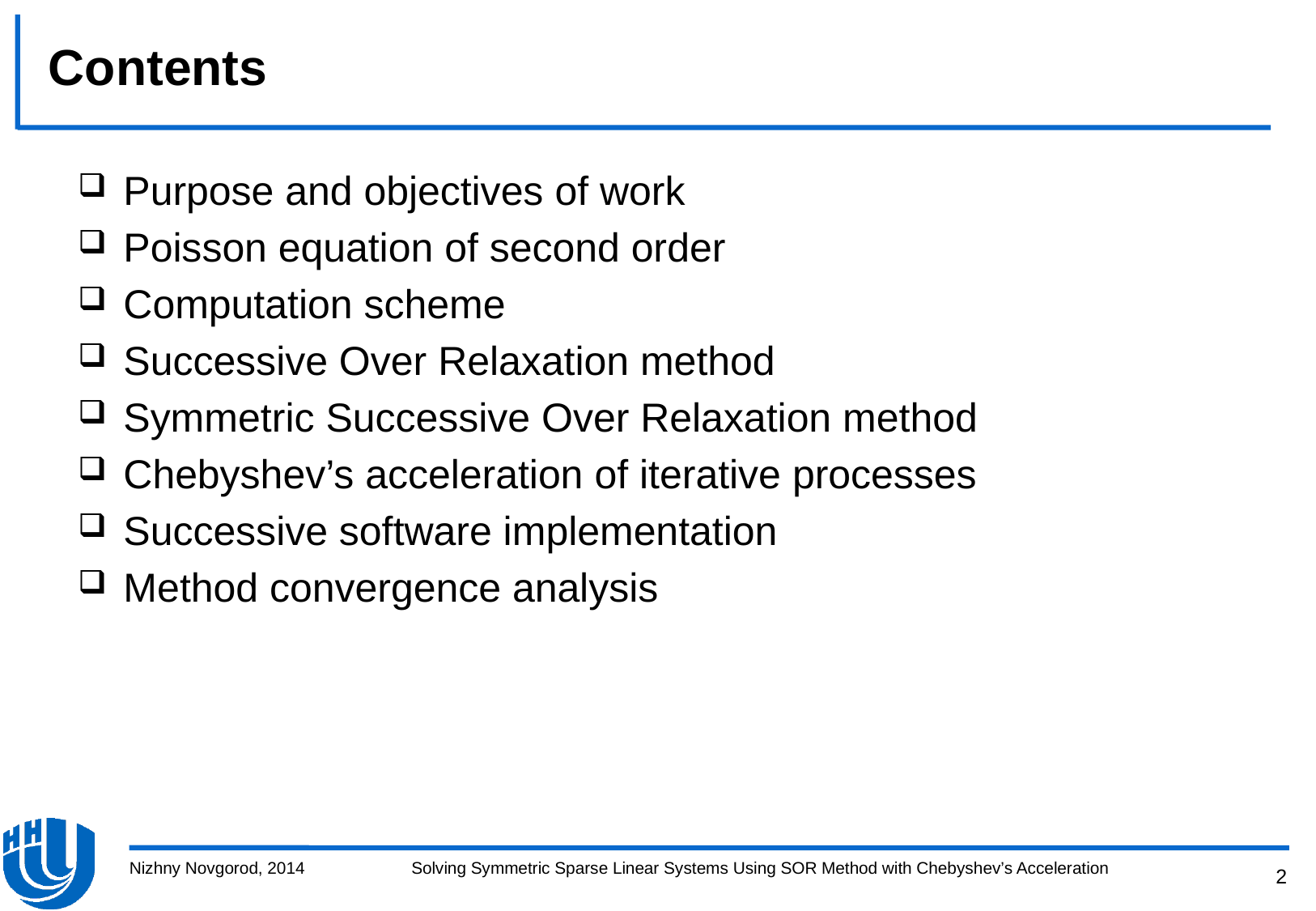

# Contents
Purpose and objectives of work
Poisson equation of second order
Computation scheme
Successive Over Relaxation method
Symmetric Successive Over Relaxation method
Chebyshev’s acceleration of iterative processes
Successive software implementation
Method convergence analysis

Nizhny Novgorod, 2014
Solving Symmetric Sparse Linear Systems Using SOR Method with Chebyshev’s Acceleration